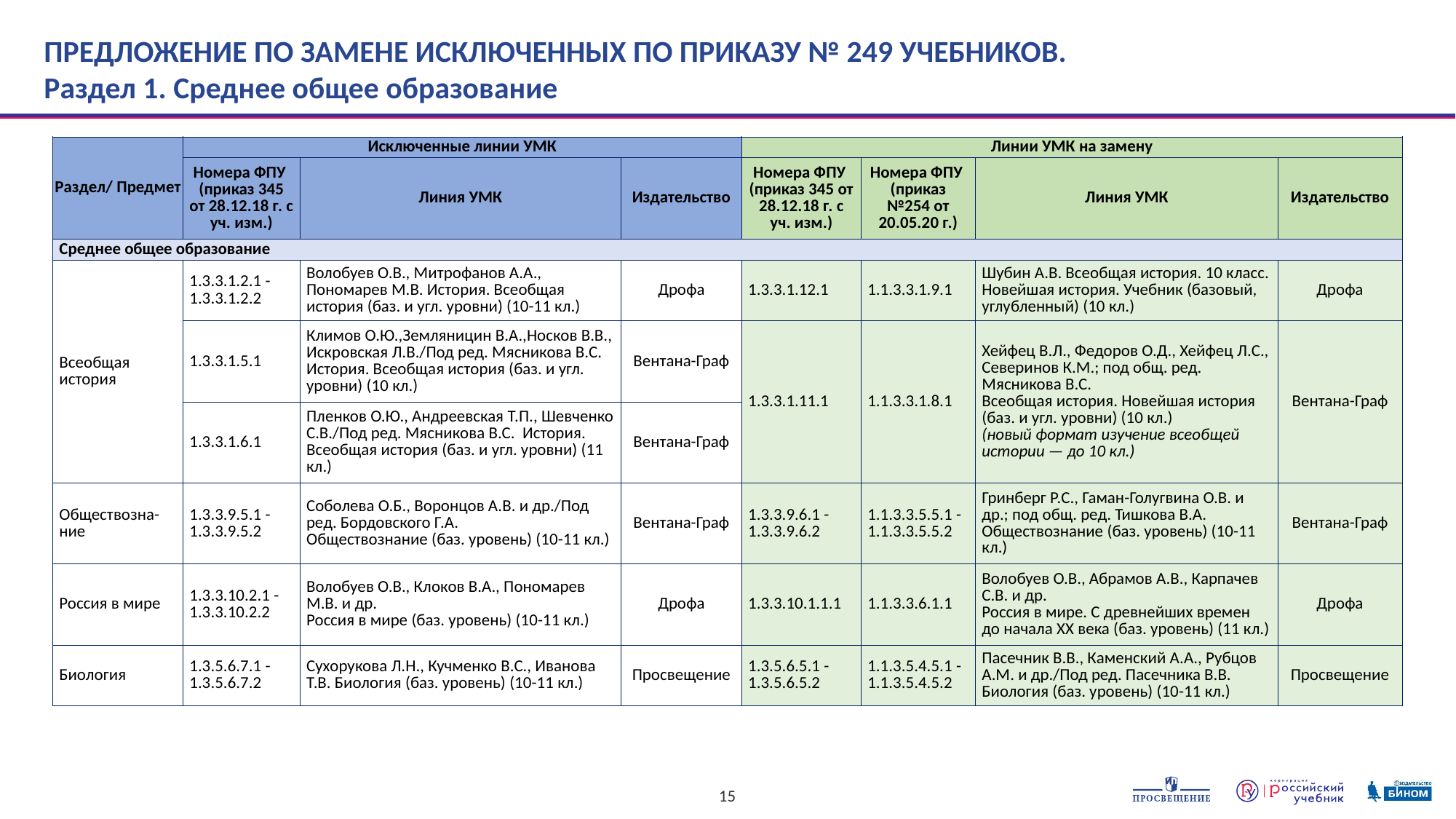

ПРЕДЛОЖЕНИЕ ПО ЗАМЕНЕ ИСКЛЮЧЕННЫХ ПО ПРИКАЗУ № 249 УЧЕБНИКОВ.
Раздел 1. Среднее общее образование
| Раздел/ Предмет | Исключенные линии УМК |  |  | Линии УМК на замену |  |  |  |
| --- | --- | --- | --- | --- | --- | --- | --- |
|  | Номера ФПУ (приказ 345 от 28.12.18 г. с уч. изм.) | Линия УМК | Издательство | Номера ФПУ (приказ 345 от 28.12.18 г. с уч. изм.) | Номера ФПУ (приказ №254 от 20.05.20 г.) | Линия УМК | Издательство |
| Среднее общее образование |  |  |  |  |  |  |  |
| Всеобщая история | 1.3.3.1.2.1 - 1.3.3.1.2.2 | Волобуев О.В., Митрофанов А.А., Пономарев М.В. История. Всеобщая история (баз. и угл. уровни) (10-11 кл.) | Дрофа | 1.3.3.1.12.1 | 1.1.3.3.1.9.1 | Шубин А.В. Всеобщая история. 10 класс. Новейшая история. Учебник (базовый, углубленный) (10 кл.) | Дрофа |
|  | 1.3.3.1.5.1 | Климов О.Ю.,Земляницин В.А.,Носков В.В., Искровская Л.В./Под ред. Мясникова В.С. История. Всеобщая история (баз. и угл. уровни) (10 кл.) | Вентана-Граф | 1.3.3.1.11.1 | 1.1.3.3.1.8.1 | Хейфец В.Л., Федоров О.Д., Хейфец Л.С., Северинов К.М.; под общ. ред. Мясникова В.С. Всеобщая история. Новейшая история (баз. и угл. уровни) (10 кл.) (новый формат изучение всеобщей истории — до 10 кл.) | Вентана-Граф |
|  | 1.3.3.1.6.1 | Пленков О.Ю., Андреевская Т.П., Шевченко С.В./Под ред. Мясникова В.С. История. Всеобщая история (баз. и угл. уровни) (11 кл.) | Вентана-Граф |  |  |  |  |
| Обществозна-ние | 1.3.3.9.5.1 - 1.3.3.9.5.2 | Соболева О.Б., Воронцов А.В. и др./Под ред. Бордовского Г.А. Обществознание (баз. уровень) (10-11 кл.) | Вентана-Граф | 1.3.3.9.6.1 - 1.3.3.9.6.2 | 1.1.3.3.5.5.1 - 1.1.3.3.5.5.2 | Гринберг Р.С., Гаман-Голугвина О.В. и др.; под общ. ред. Тишкова В.А. Обществознание (баз. уровень) (10-11 кл.) | Вентана-Граф |
| Россия в мире | 1.3.3.10.2.1 - 1.3.3.10.2.2 | Волобуев О.В., Клоков В.А., Пономарев М.В. и др. Россия в мире (баз. уровень) (10-11 кл.) | Дрофа | 1.3.3.10.1.1.1 | 1.1.3.3.6.1.1 | Волобуев О.В., Абрамов А.В., Карпачев С.В. и др. Россия в мире. С древнейших времен до начала XX века (баз. уровень) (11 кл.) | Дрофа |
| Биология | 1.3.5.6.7.1 - 1.3.5.6.7.2 | Сухорукова Л.Н., Кучменко В.С., Иванова Т.В. Биология (баз. уровень) (10-11 кл.) | Просвещение | 1.3.5.6.5.1 - 1.3.5.6.5.2 | 1.1.3.5.4.5.1 - 1.1.3.5.4.5.2 | Пасечник В.В., Каменский А.А., Рубцов А.М. и др./Под ред. Пасечника В.В. Биология (баз. уровень) (10-11 кл.) | Просвещение |